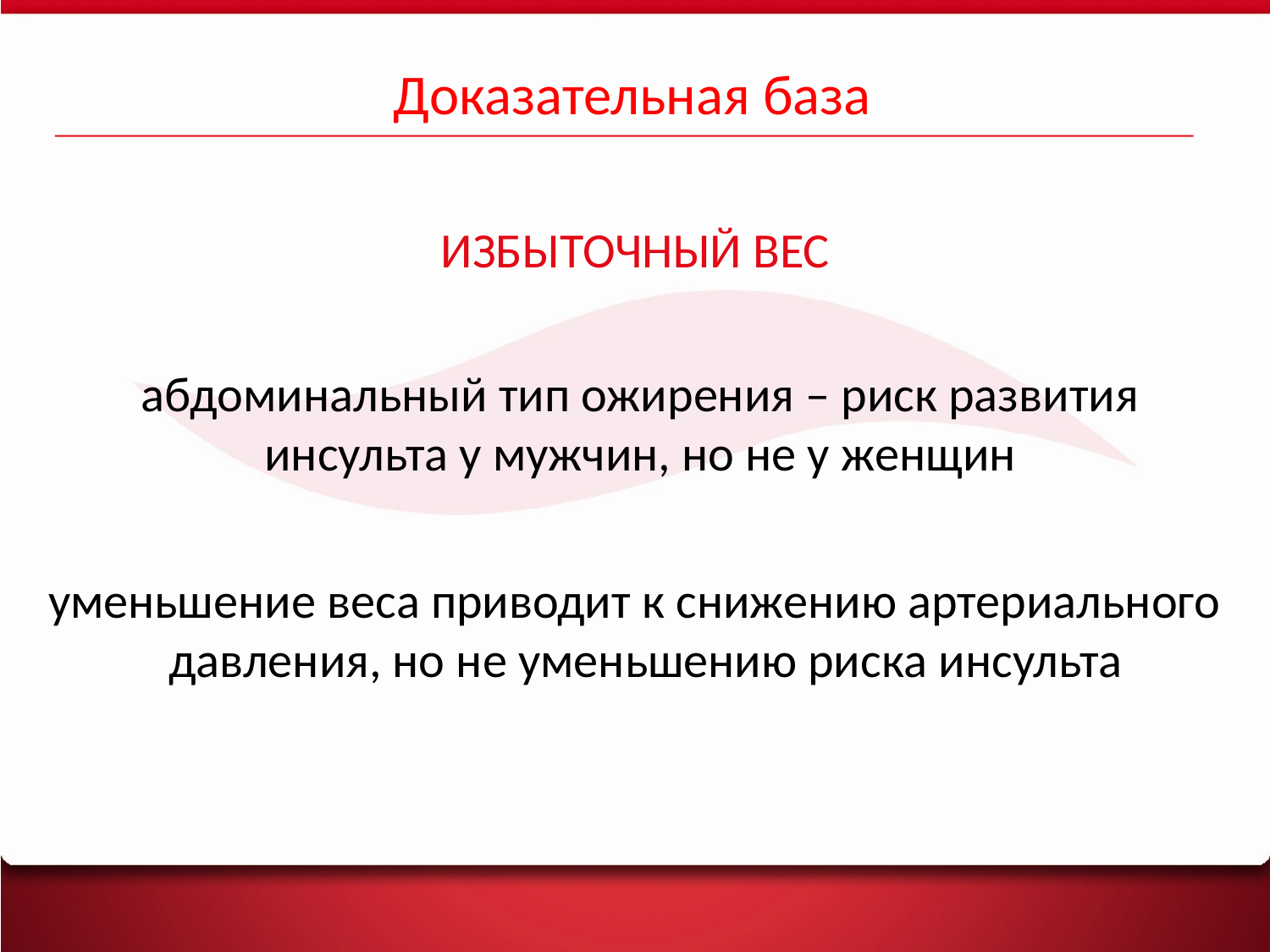

Доказательная база
ИЗБЫТОЧНЫЙ ВЕС
абдоминальный тип ожирения – риск развития инсульта у мужчин, но не у женщин
уменьшение веса приводит к снижению артериального   давления, но не уменьшению риска инсульта